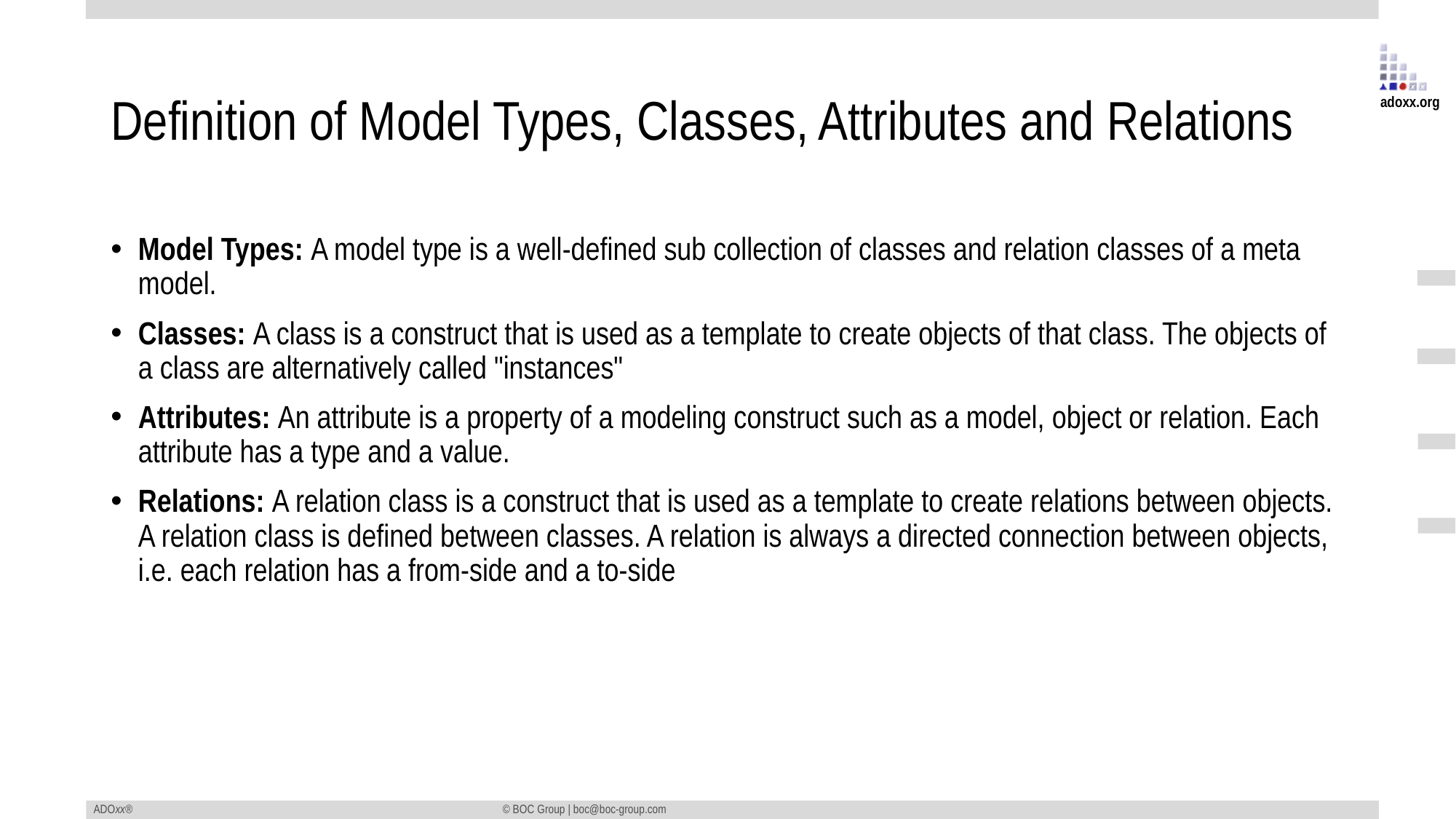

# Definition of Model Types, Classes, Attributes and Relations
Model Types: A model type is a well-defined sub collection of classes and relation classes of a meta model.
Classes: A class is a construct that is used as a template to create objects of that class. The objects of a class are alternatively called "instances"
Attributes: An attribute is a property of a modeling construct such as a model, object or relation. Each attribute has a type and a value.
Relations: A relation class is a construct that is used as a template to create relations between objects. A relation class is defined between classes. A relation is always a directed connection between objects, i.e. each relation has a from-side and a to-side